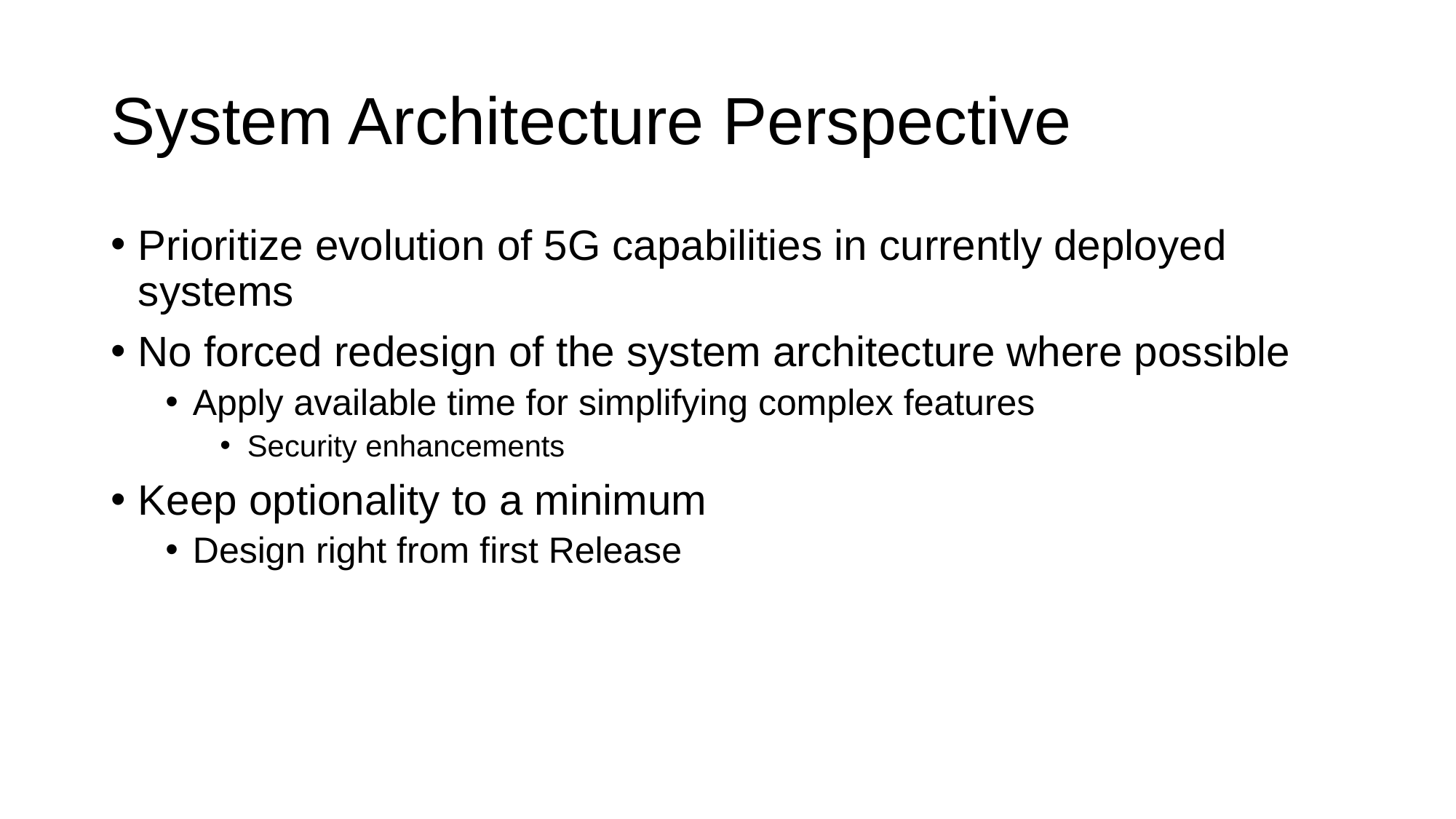

# System Architecture Perspective
Prioritize evolution of 5G capabilities in currently deployed systems
No forced redesign of the system architecture where possible
Apply available time for simplifying complex features
Security enhancements
Keep optionality to a minimum
Design right from first Release